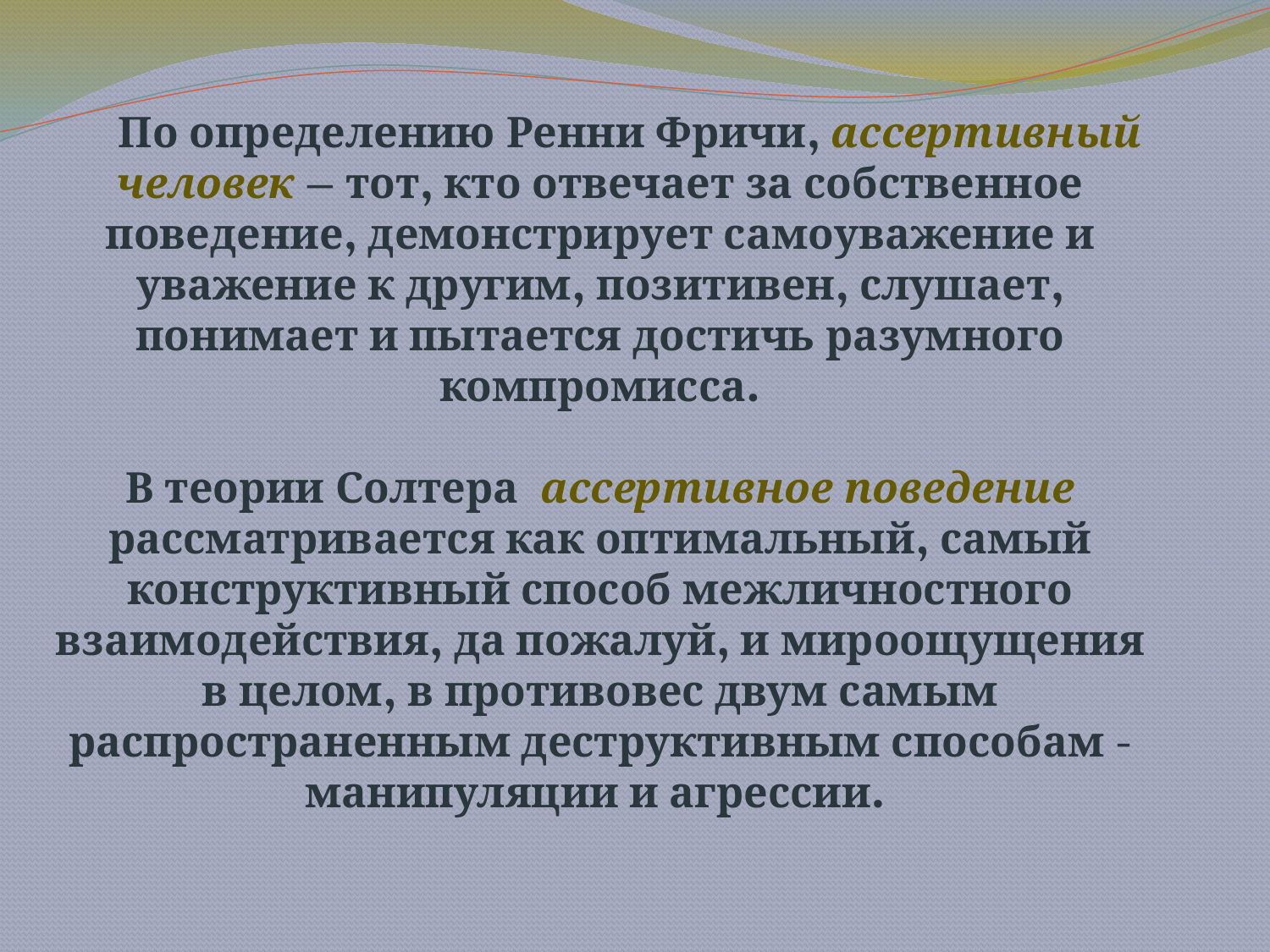

По определению Ренни Фричи, ассертивный человек – тот, кто отвечает за собственное поведение, демонстрирует самоуважение и уважение к другим, позитивен, слушает, понимает и пытается достичь разумного компромисса.

В теории Солтера  ассертивное поведение рассматривается как оптимальный, самый конструктивный способ межличностного взаимодействия, да пожалуй, и мироощущения в целом, в противовес двум самым распространенным деструктивным способам - манипуляции и агрессии.